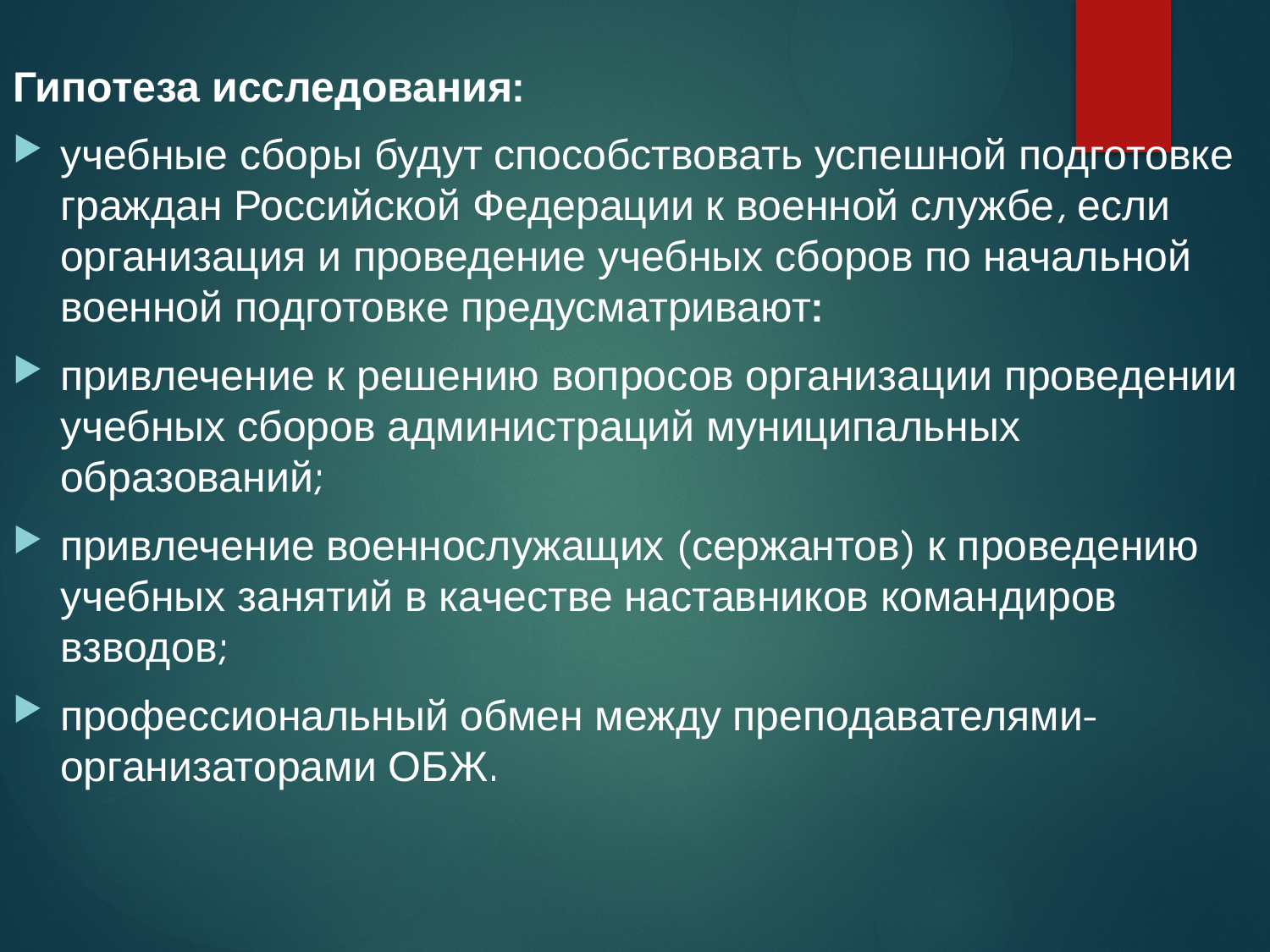

Гипотеза исследования:
учебные сборы будут способствовать успешной подготовке граждан Российской Федерации к военной службе, если организация и проведение учебных сборов по начальной военной подготовке предусматривают:
привлечение к решению вопросов организации проведении учебных сборов администраций муниципальных образований;
привлечение военнослужащих (сержантов) к проведению учебных занятий в качестве наставников командиров взводов;
профессиональный обмен между преподавателями-организаторами ОБЖ.